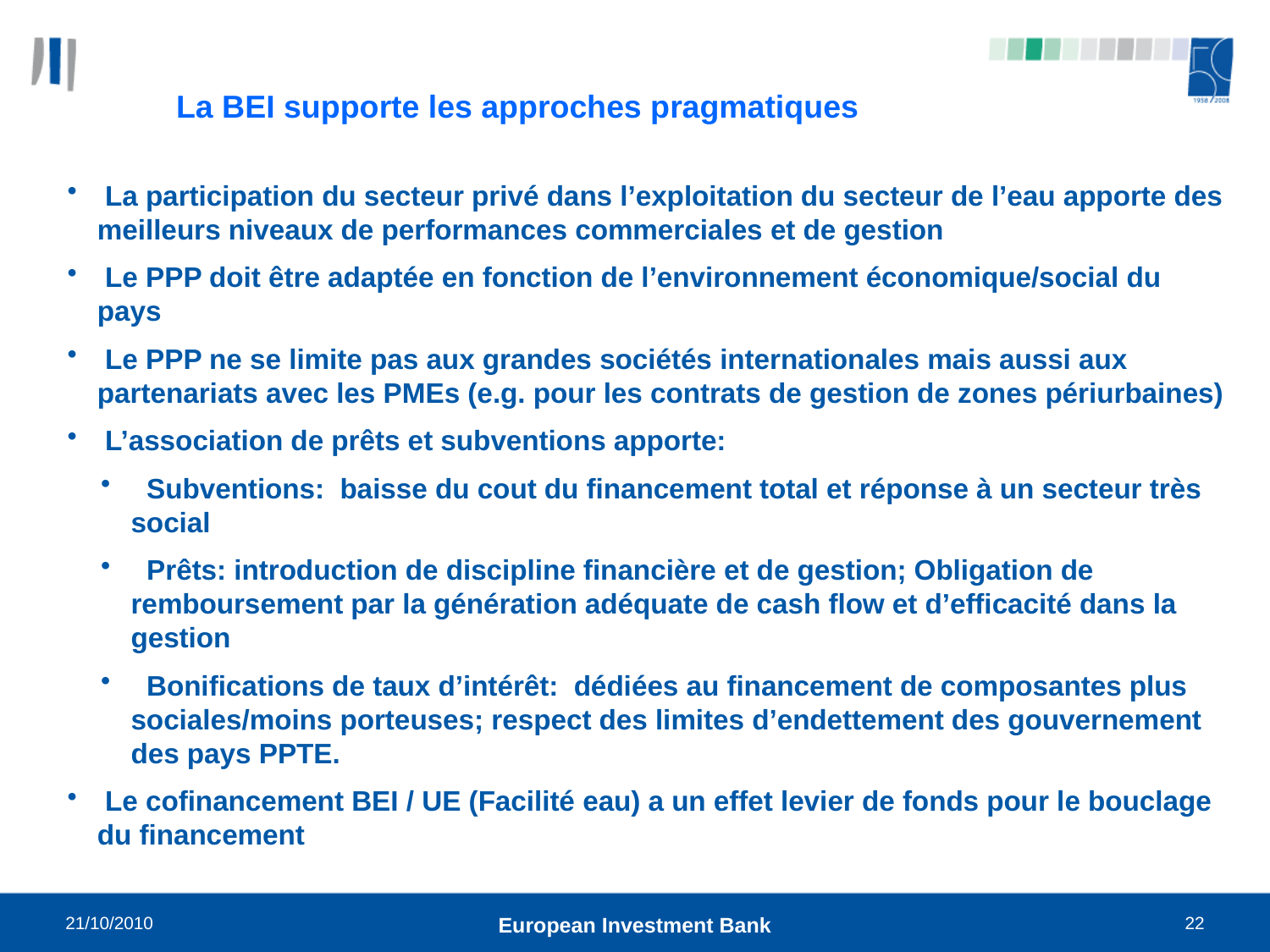

# La BEI supporte les approches pragmatiques
 La participation du secteur privé dans l’exploitation du secteur de l’eau apporte des meilleurs niveaux de performances commerciales et de gestion
 Le PPP doit être adaptée en fonction de l’environnement économique/social du pays
 Le PPP ne se limite pas aux grandes sociétés internationales mais aussi aux partenariats avec les PMEs (e.g. pour les contrats de gestion de zones périurbaines)
 L’association de prêts et subventions apporte:
  Subventions:  baisse du cout du financement total et réponse à un secteur très social
  Prêts: introduction de discipline financière et de gestion; Obligation de remboursement par la génération adéquate de cash flow et d’efficacité dans la gestion
  Bonifications de taux d’intérêt:  dédiées au financement de composantes plus sociales/moins porteuses; respect des limites d’endettement des gouvernement des pays PPTE.
 Le cofinancement BEI / UE (Facilité eau) a un effet levier de fonds pour le bouclage du financement

21/10/2010
European Investment Bank
22